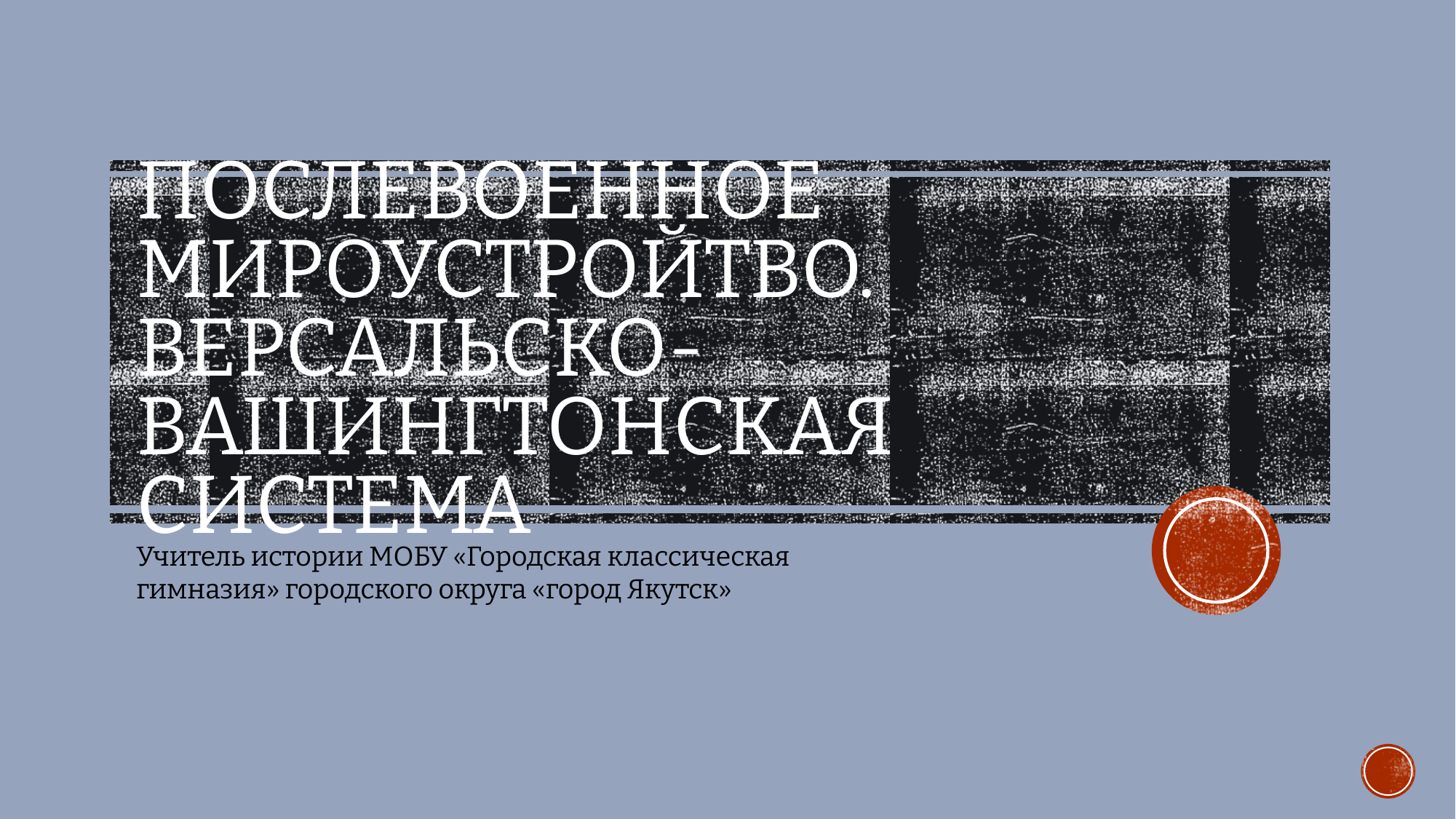

# Послевоенное мироустройтво. Версальско-Вашингтонская система
Учитель истории МОБУ «Городская классическая гимназия» городского округа «город Якутск»